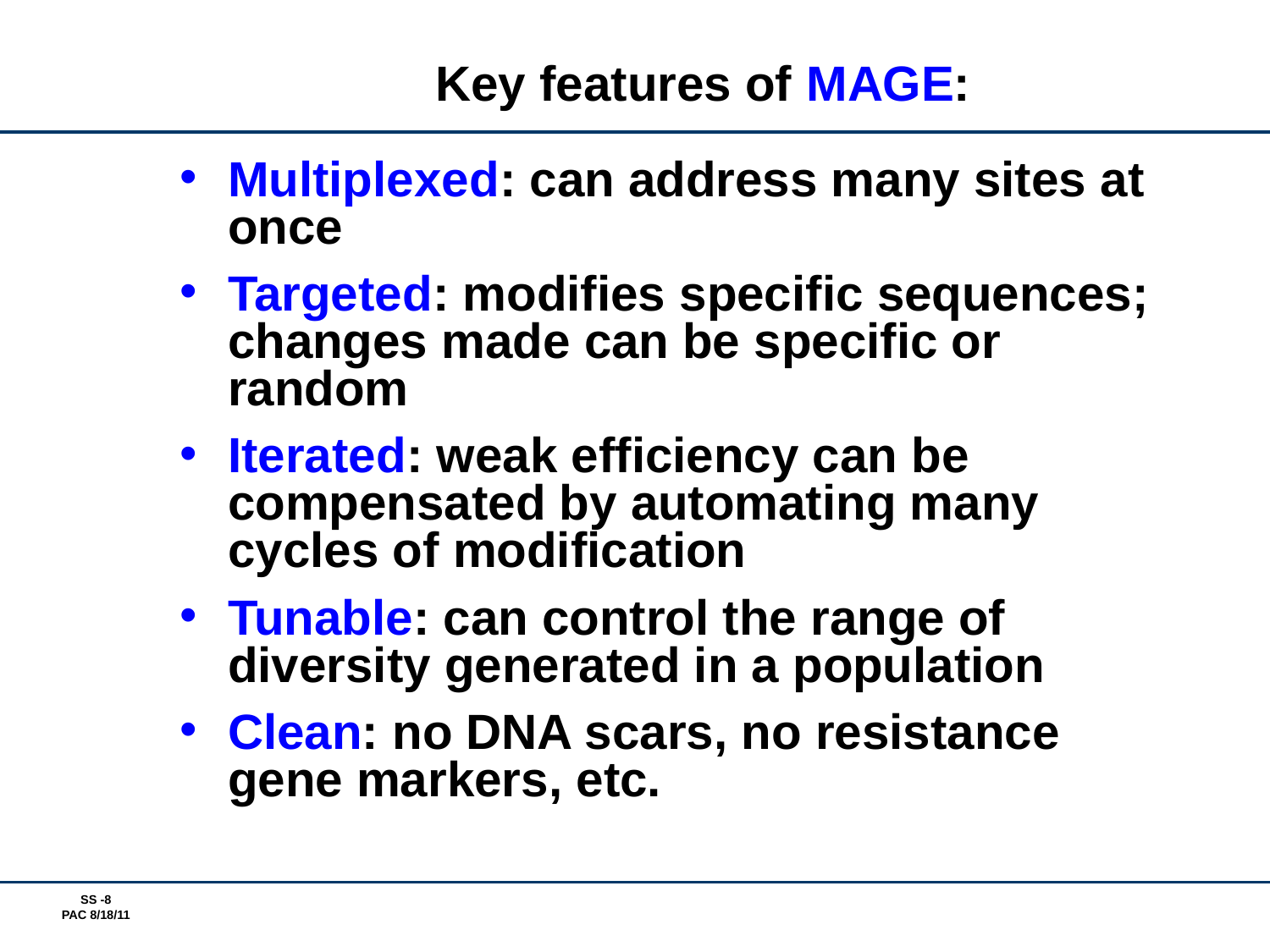

# Key features of MAGE:
Multiplexed: can address many sites at once
Targeted: modifies specific sequences; changes made can be specific or random
Iterated: weak efficiency can be compensated by automating many cycles of modification
Tunable: can control the range of diversity generated in a population
Clean: no DNA scars, no resistance gene markers, etc.